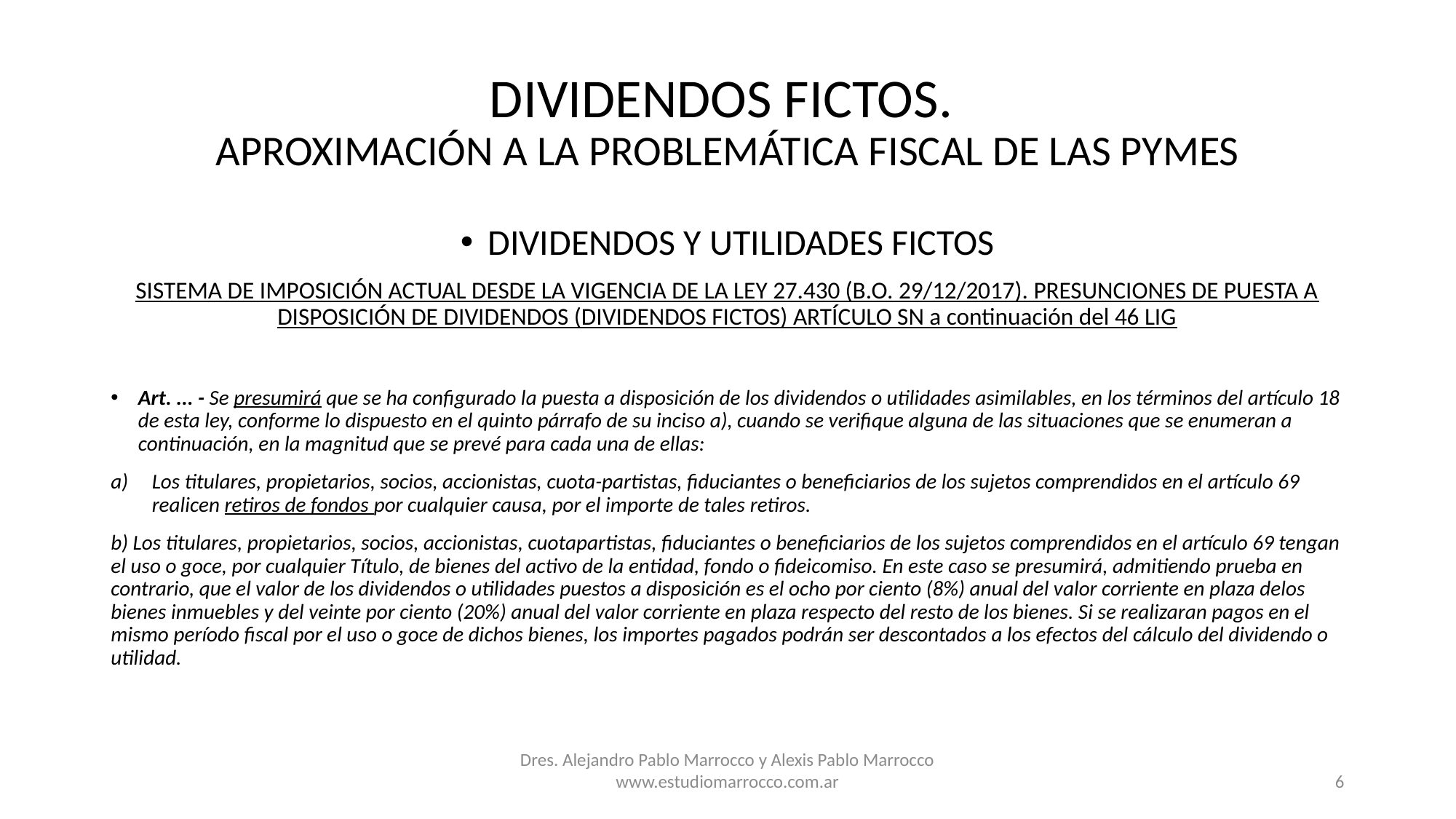

# DIVIDENDOS FICTOS. APROXIMACIÓN A LA PROBLEMÁTICA FISCAL DE LAS PYMES
DIVIDENDOS Y UTILIDADES FICTOS
SISTEMA DE IMPOSICIÓN ACTUAL DESDE LA VIGENCIA DE LA LEY 27.430 (B.O. 29/12/2017). PRESUNCIONES DE PUESTA A DISPOSICIÓN DE DIVIDENDOS (DIVIDENDOS FICTOS) ARTÍCULO SN a continuación del 46 LIG

Art. ... - Se presumirá que se ha configurado la puesta a disposición de los dividendos o utilidades asimilables, en los términos del artículo 18 de esta ley, conforme lo dispuesto en el quinto párrafo de su inciso a), cuando se verifique alguna de las situaciones que se enumeran a continuación, en la magnitud que se prevé para cada una de ellas:
Los titulares, propietarios, socios, accionistas, cuota-partistas, fiduciantes o beneficiarios de los sujetos comprendidos en el artículo 69 realicen retiros de fondos por cualquier causa, por el importe de tales retiros.
b) Los titulares, propietarios, socios, accionistas, cuotapartistas, fiduciantes o beneficiarios de los sujetos comprendidos en el artículo 69 tengan el uso o goce, por cualquier Título, de bienes del activo de la entidad, fondo o fideicomiso. En este caso se presumirá, admitiendo prueba en contrario, que el valor de los dividendos o utilidades puestos a disposición es el ocho por ciento (8%) anual del valor corriente en plaza delos bienes inmuebles y del veinte por ciento (20%) anual del valor corriente en plaza respecto del resto de los bienes. Si se realizaran pagos en el mismo período fiscal por el uso o goce de dichos bienes, los importes pagados podrán ser descontados a los efectos del cálculo del dividendo o utilidad.

Dres. Alejandro Pablo Marrocco y Alexis Pablo Marrocco
www.estudiomarrocco.com.ar

6